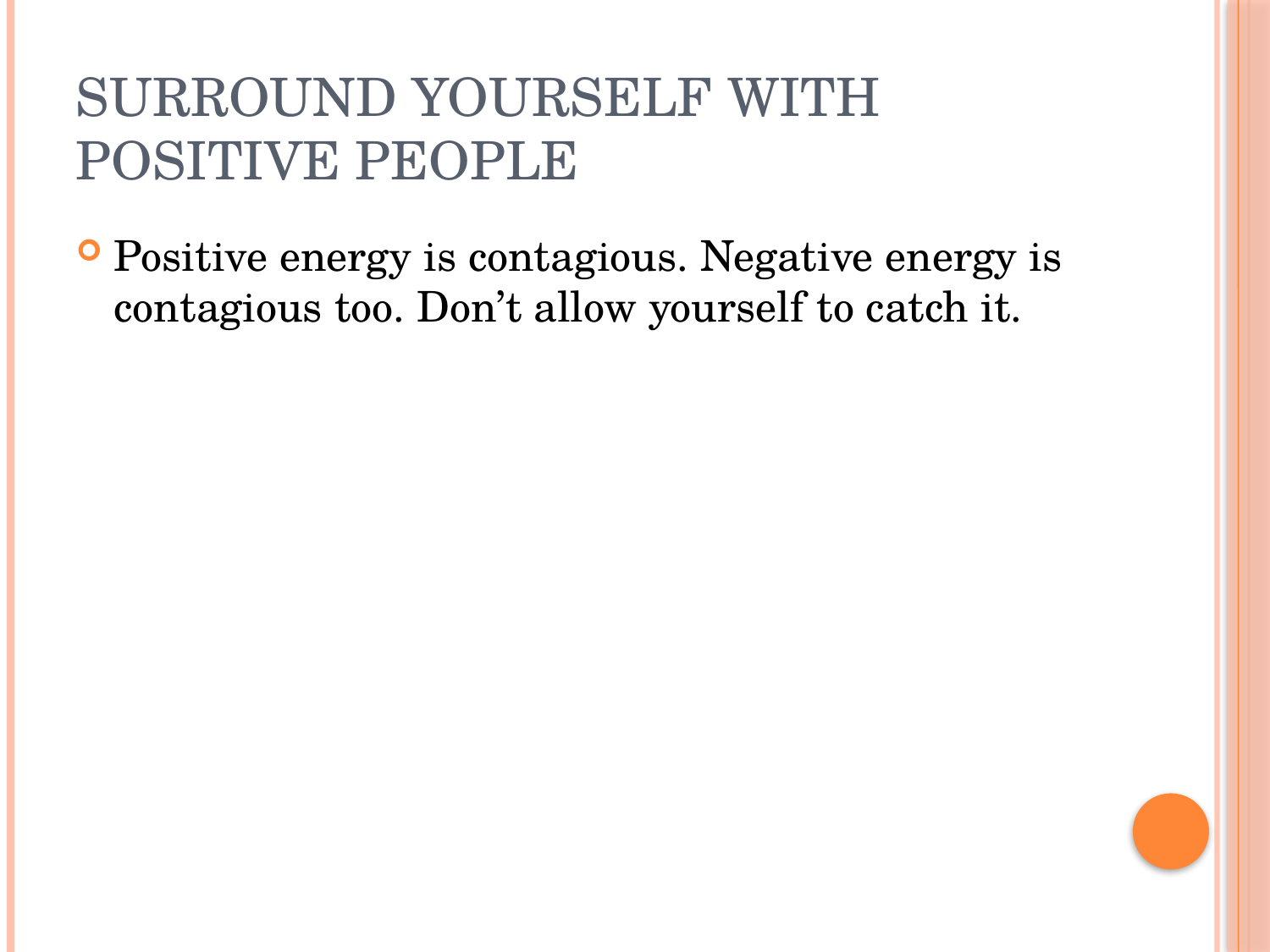

# Surround yourself with positive people
Positive energy is contagious. Negative energy is contagious too. Don’t allow yourself to catch it.